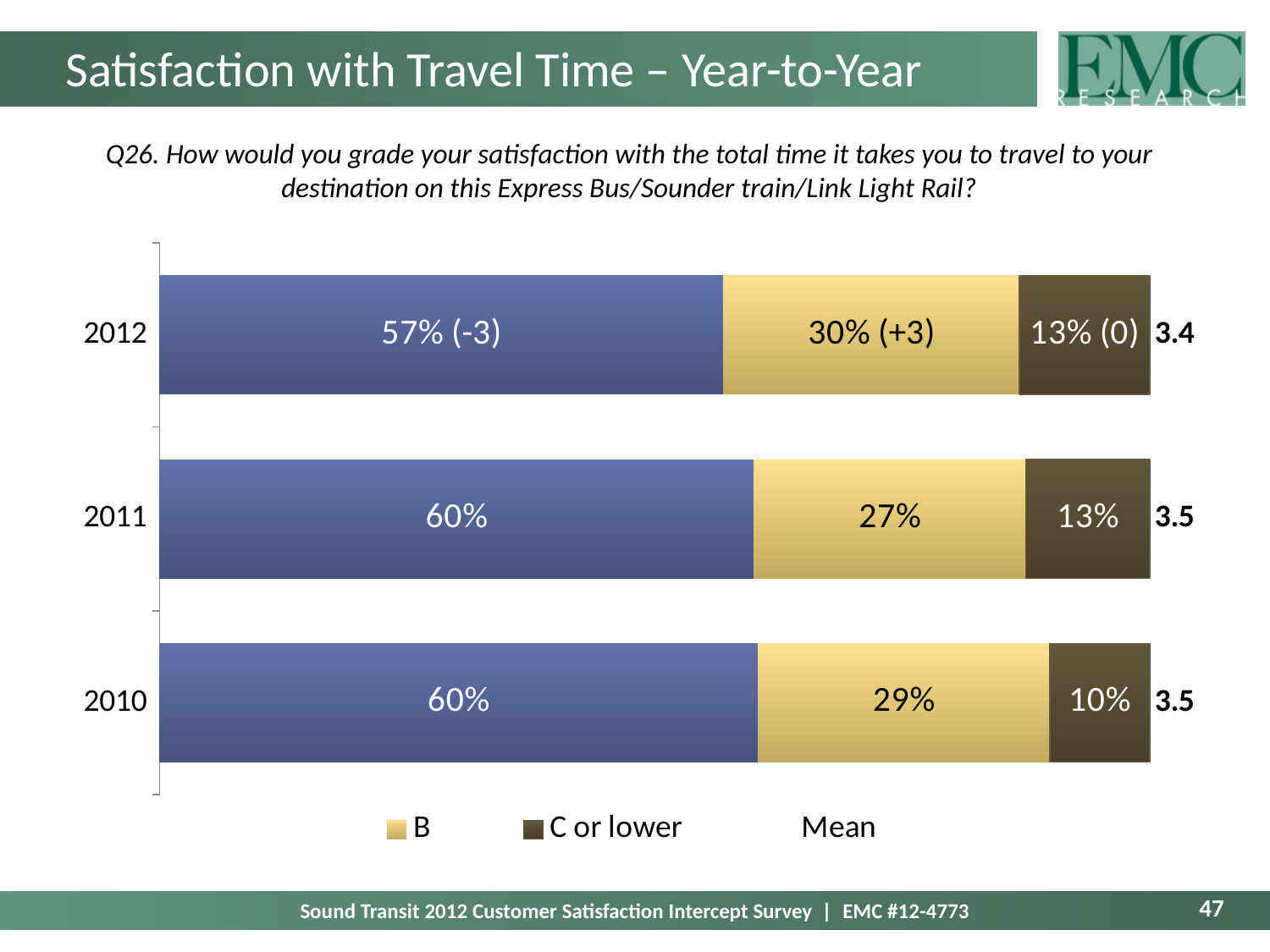

# Satisfaction with Travel Time – Year-to-Year
Q26. How would you grade your satisfaction with the total time it takes you to travel to your destination on this Express Bus/Sounder train/Link Light Rail?

### Chart

| Category | A | B | C or lower | Mean |
|---|---|---|---|---|
| 2012 | 0.5695121608463991 | 0.29910599565537305 | 0.13138184349822554 | 3.4324094195946664 |
| 2011 | 0.6001536169970234 | 0.27478130770549014 | 0.12506506644779894 | 3.482790605570264 |
| 2010 | 0.6042459186438773 | 0.2947619575842637 | 0.10099203869734809 | 3.4891415724252606 |